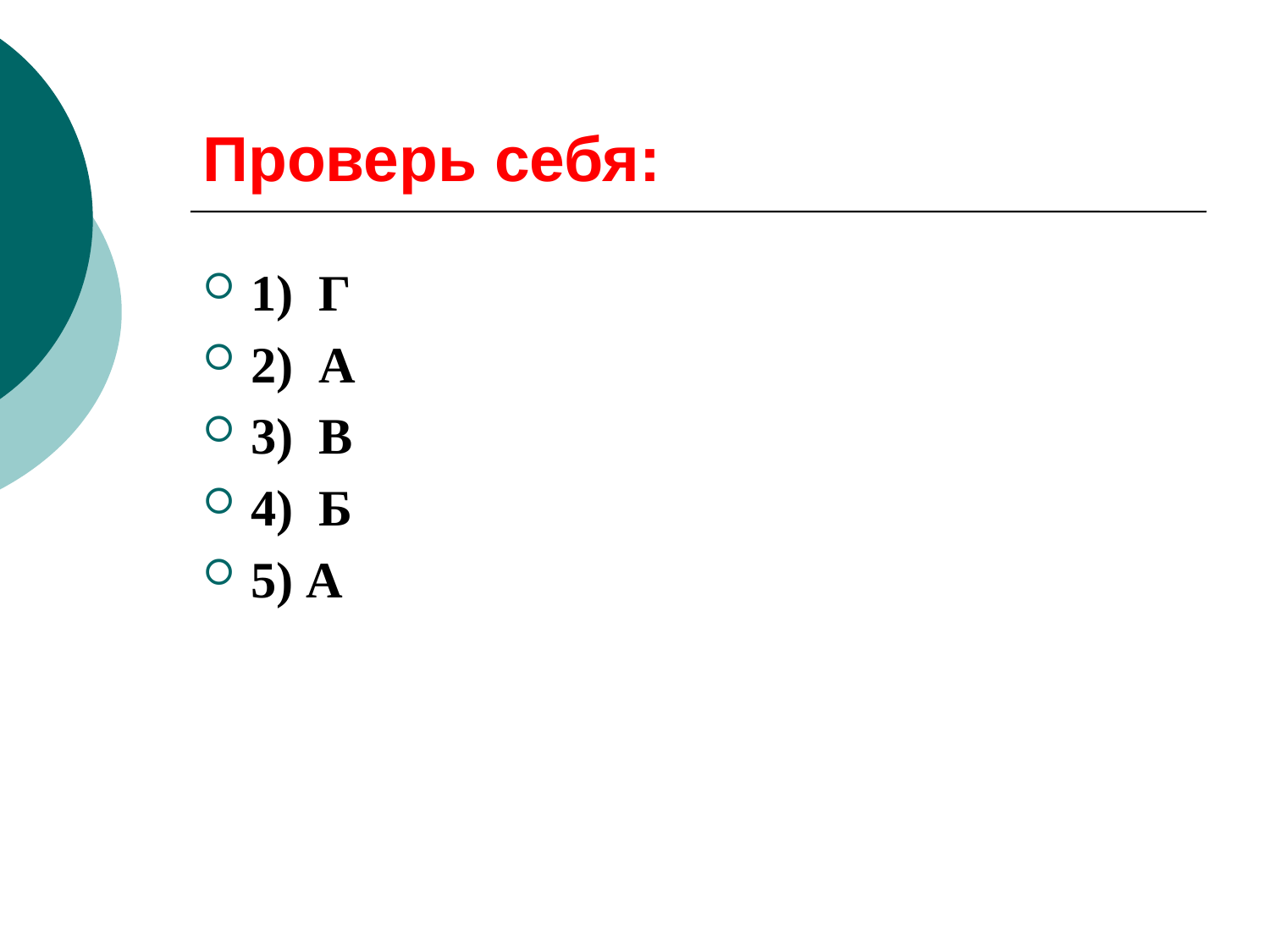

# Проверь себя:
1)  Г
2)  А
3)  В
4)  Б
5) А